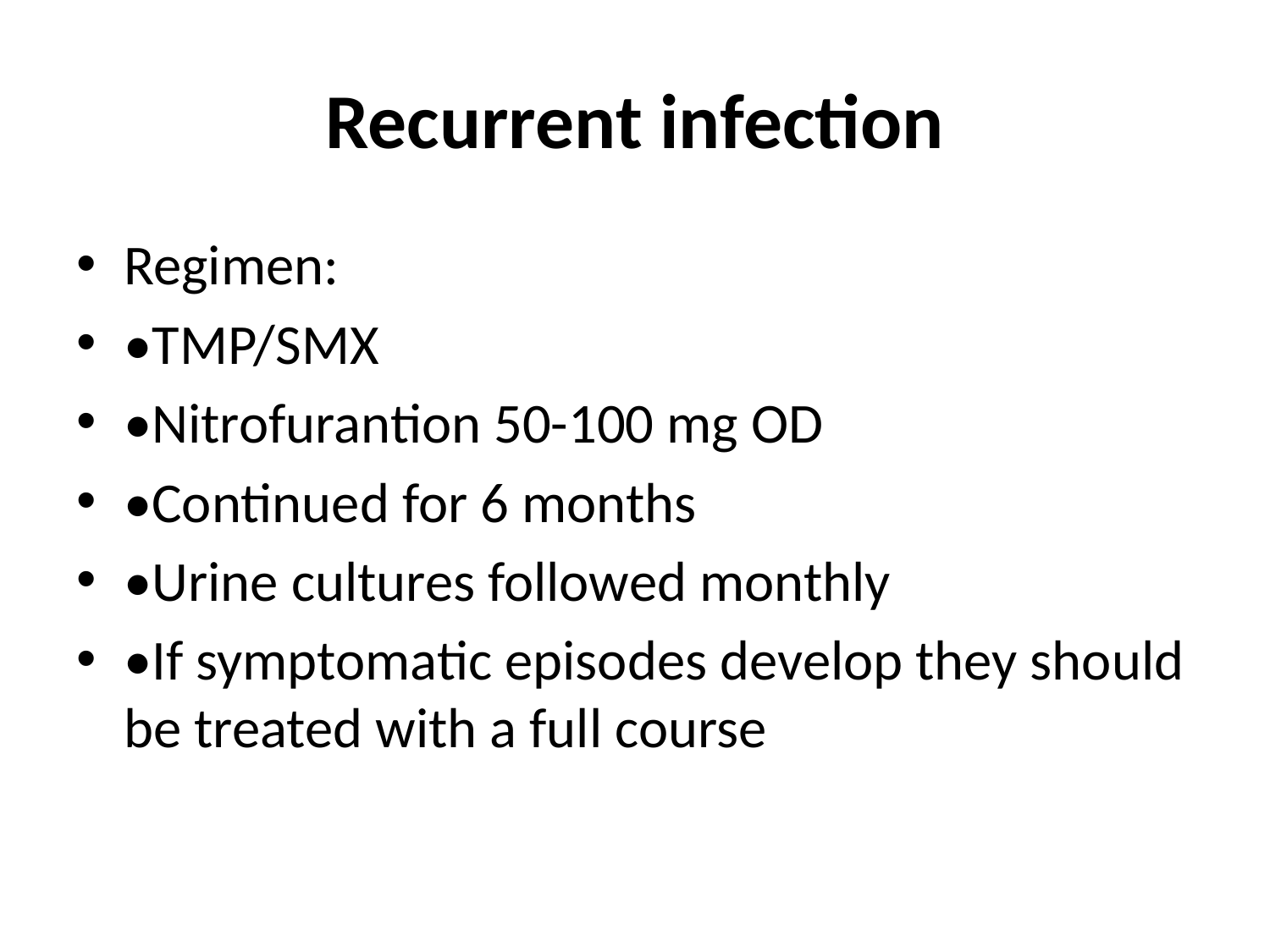

# Recurrent infection
Regimen:
•TMP/SMX
•Nitrofurantion 50-100 mg OD
•Continued for 6 months
•Urine cultures followed monthly
•If symptomatic episodes develop they should be treated with a full course